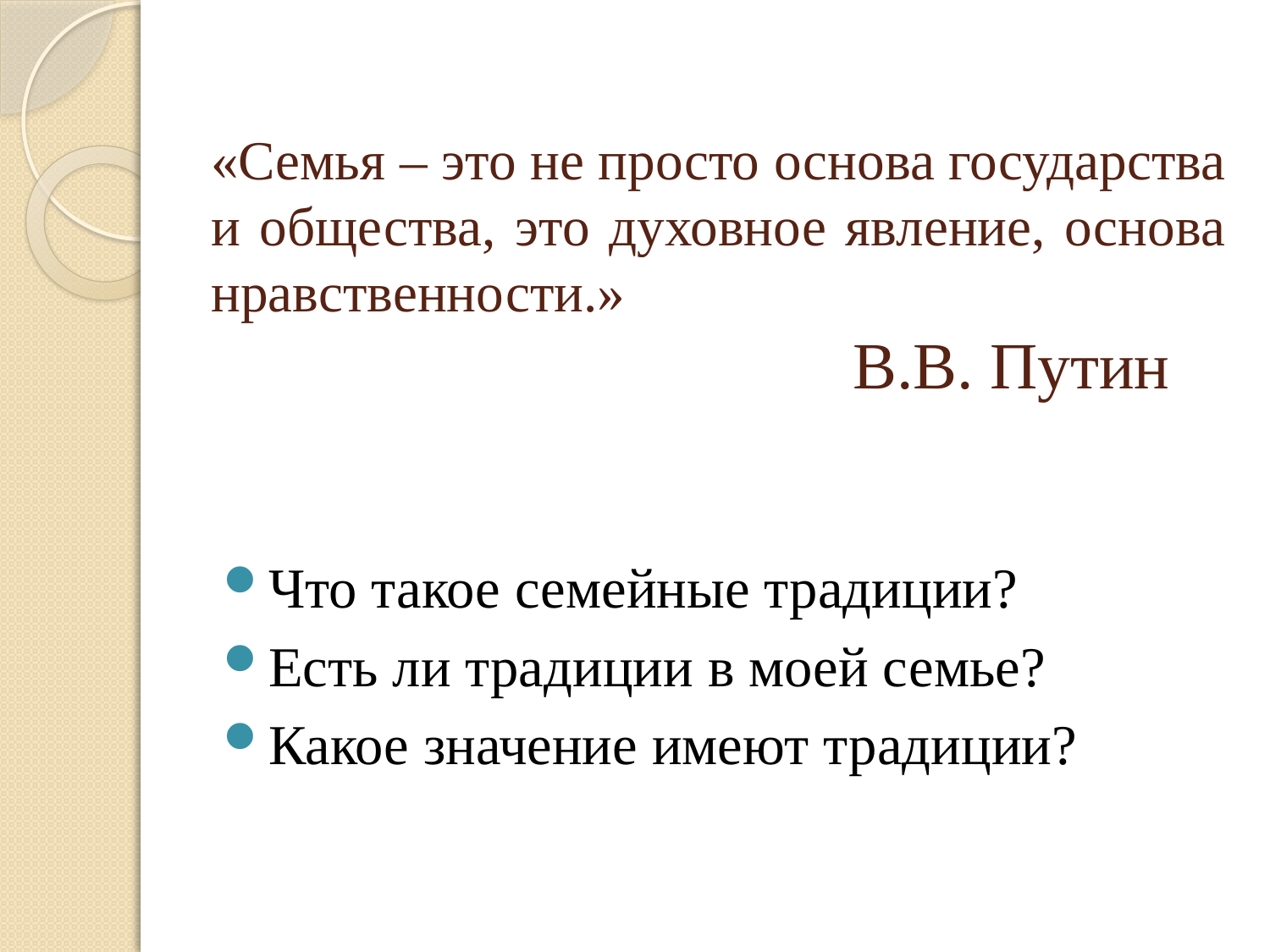

# «Семья – это не просто основа государства и общества, это духовное явление, основа нравственности.» В.В. Путин
Что такое семейные традиции?
Есть ли традиции в моей семье?
Какое значение имеют традиции?